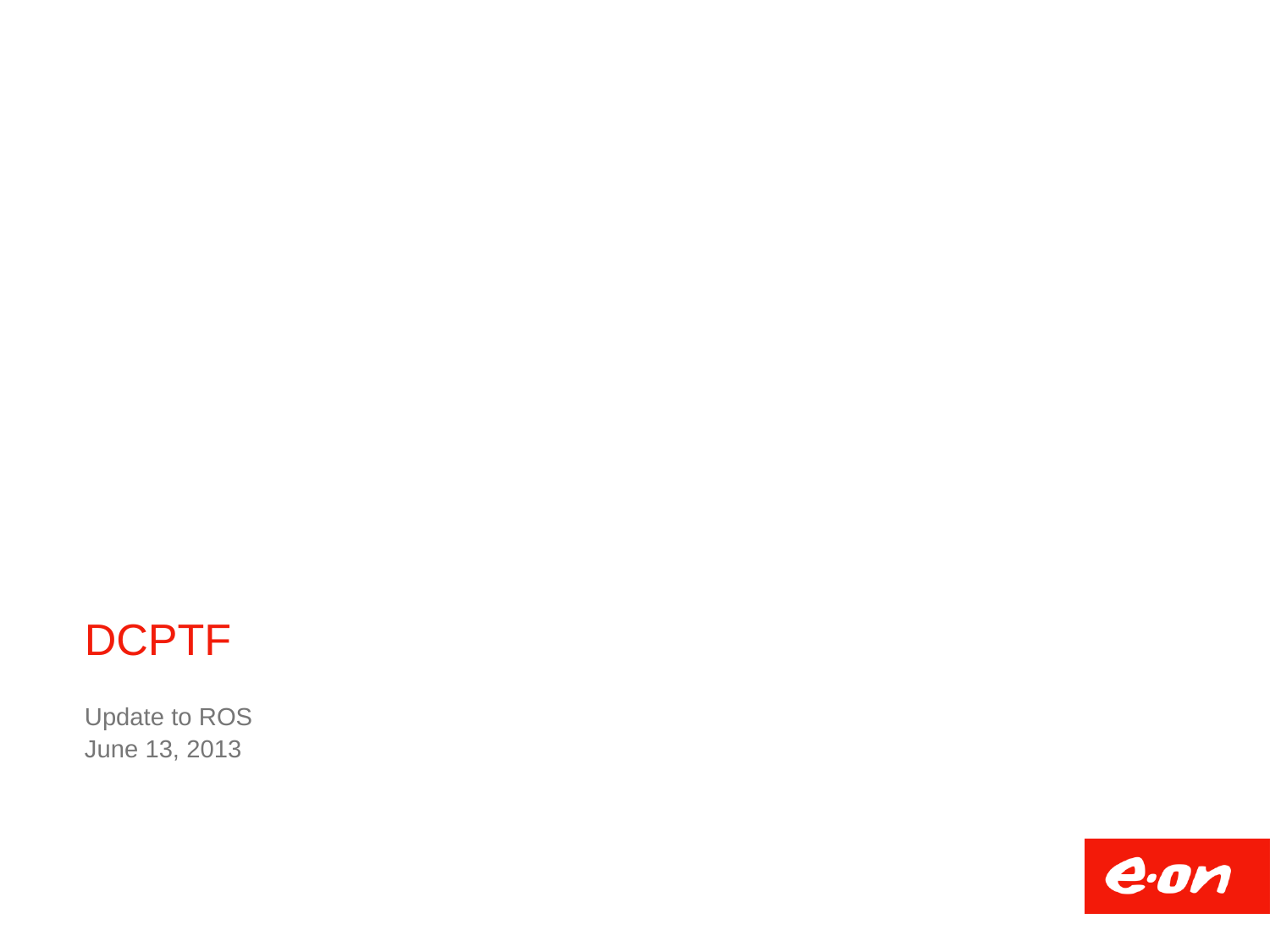

# DCPTF
Update to ROS
June 13, 2013